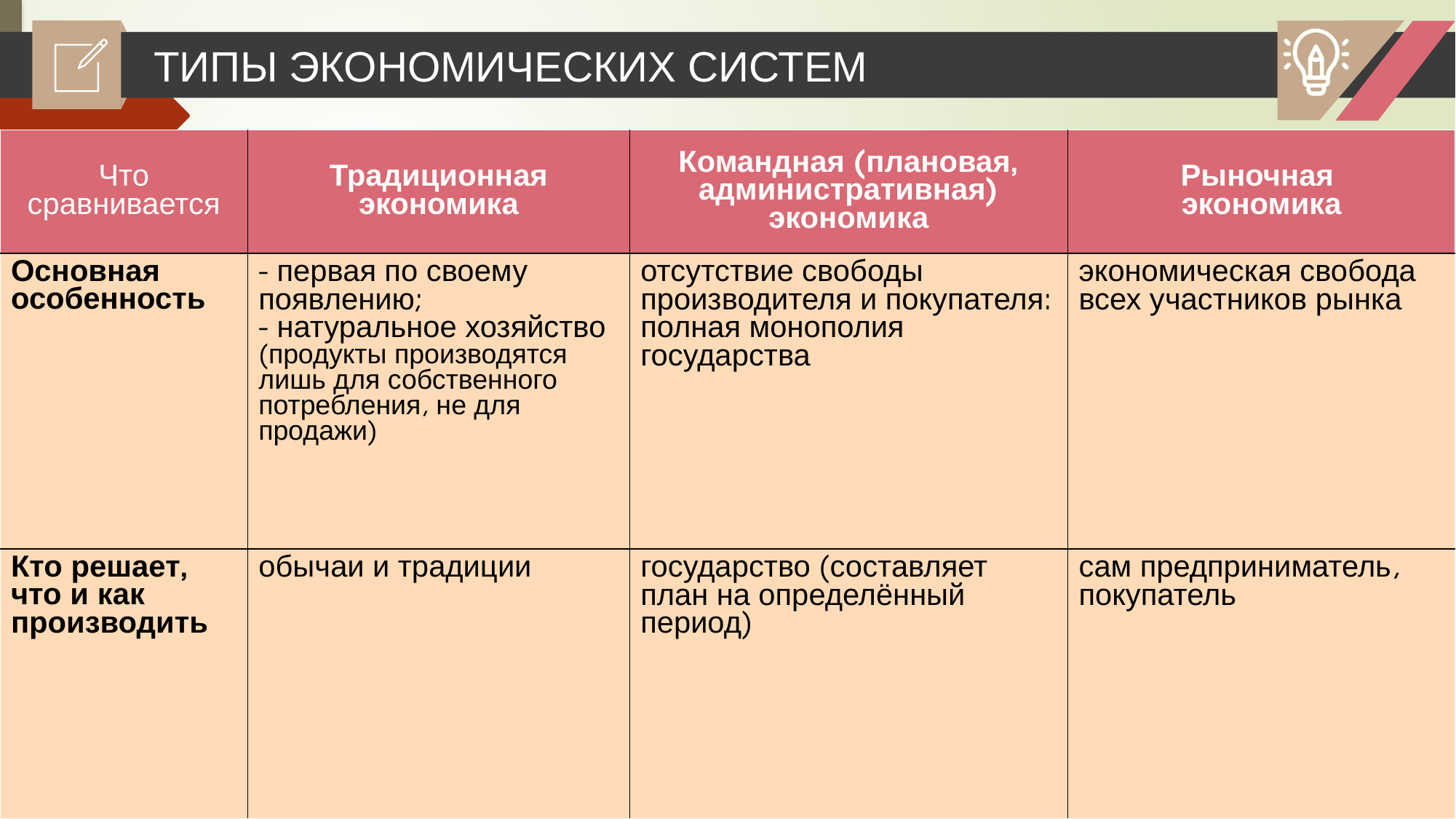

ТИПЫ ЭКОНОМИЧЕСКИХ СИСТЕМ

| Что сравнивается | Традиционная экономика | Командная (плановая, административная) экономика | Рыночная экономика |
| --- | --- | --- | --- |
| Основная особенность | - первая по своему появлению; - натуральное хозяйство (продукты производятся лишь для собственного потребления, не для продажи) | отсутствие свободы производителя и покупателя: полная монополия государства | экономическая свобода всех участников рынка |
| Кто решает, что и как производить | обычаи и традиции | государство (составляет план на определённый период) | сам предприниматель, покупатель |